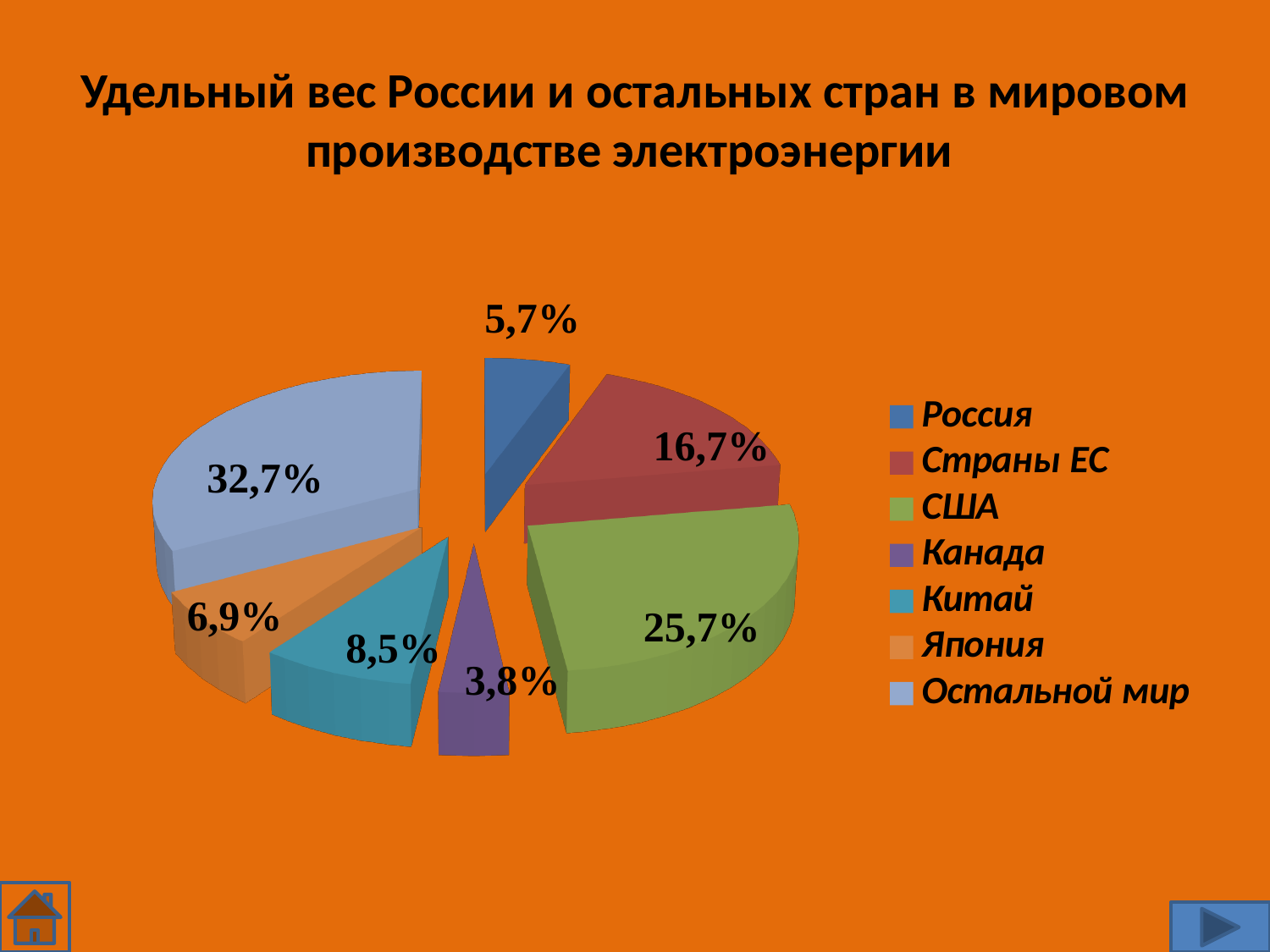

# Удельный вес России и остальных стран в мировом производстве электроэнергии

[unsupported chart]